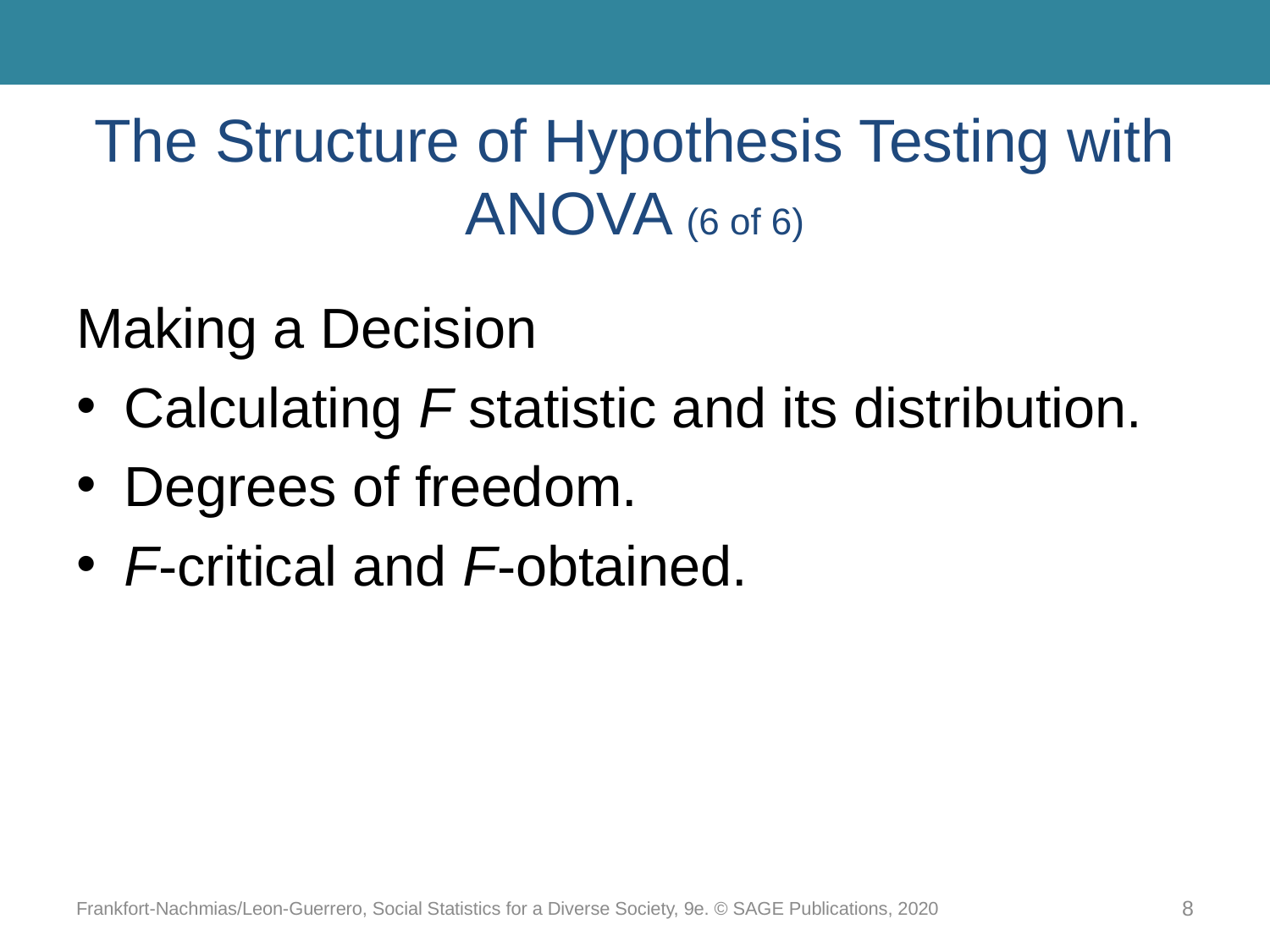

# The Structure of Hypothesis Testing with ANOVA (6 of 6)
Making a Decision
Calculating F statistic and its distribution.
Degrees of freedom.
F-critical and F-obtained.

Frankfort-Nachmias/Leon-Guerrero, Social Statistics for a Diverse Society, 9e. © SAGE Publications, 2020
8